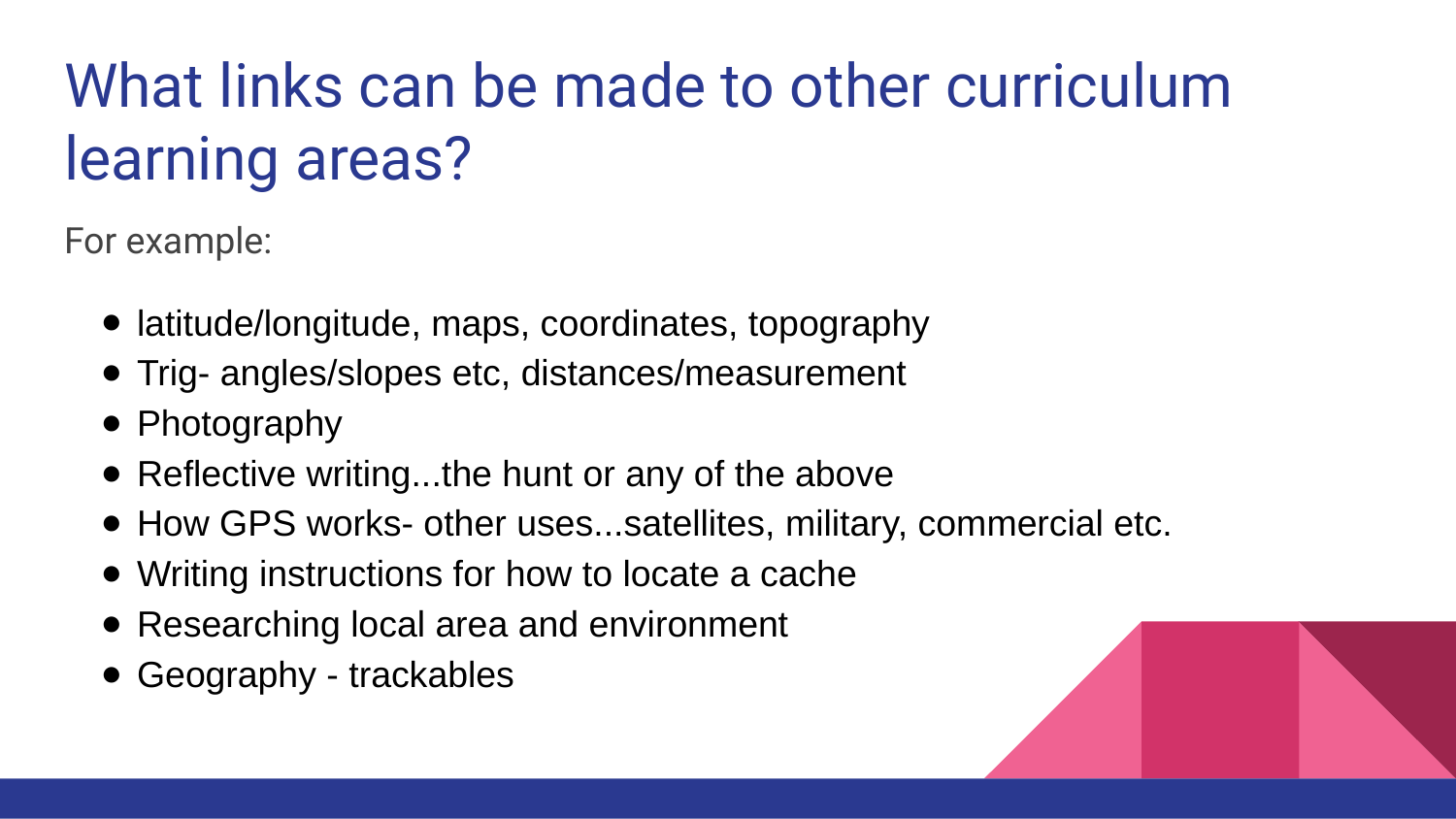

# What links can be made to other curriculum learning areas?
For example:
latitude/longitude, maps, coordinates, topography
Trig- angles/slopes etc, distances/measurement
Photography
Reflective writing...the hunt or any of the above
How GPS works- other uses...satellites, military, commercial etc.
Writing instructions for how to locate a cache
Researching local area and environment
Geography - trackables